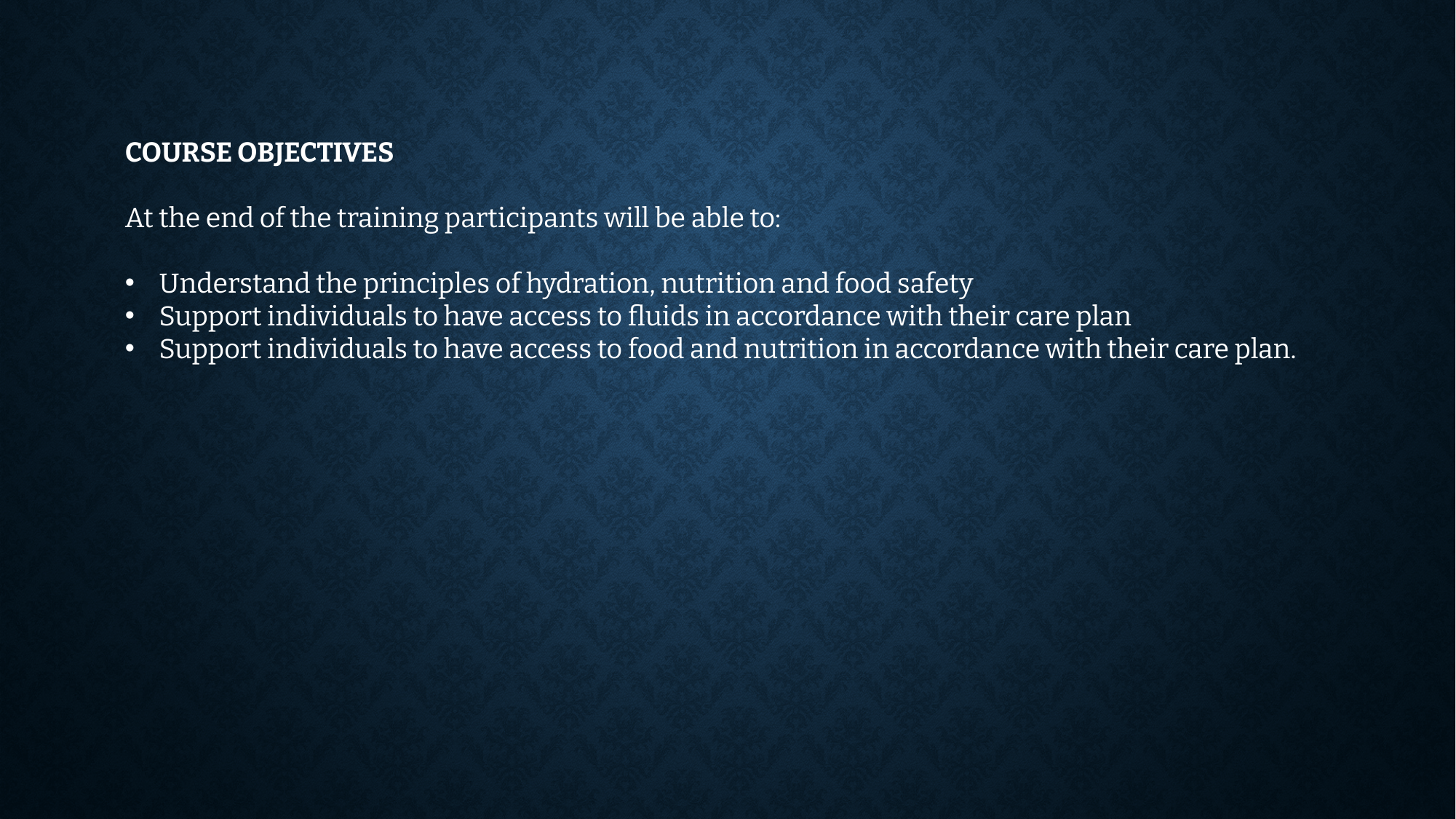

COURSE OBJECTIVES

At the end of the training participants will be able to:

Understand the principles of hydration, nutrition and food safety
Support individuals to have access to fluids in accordance with their care plan
Support individuals to have access to food and nutrition in accordance with their care plan.